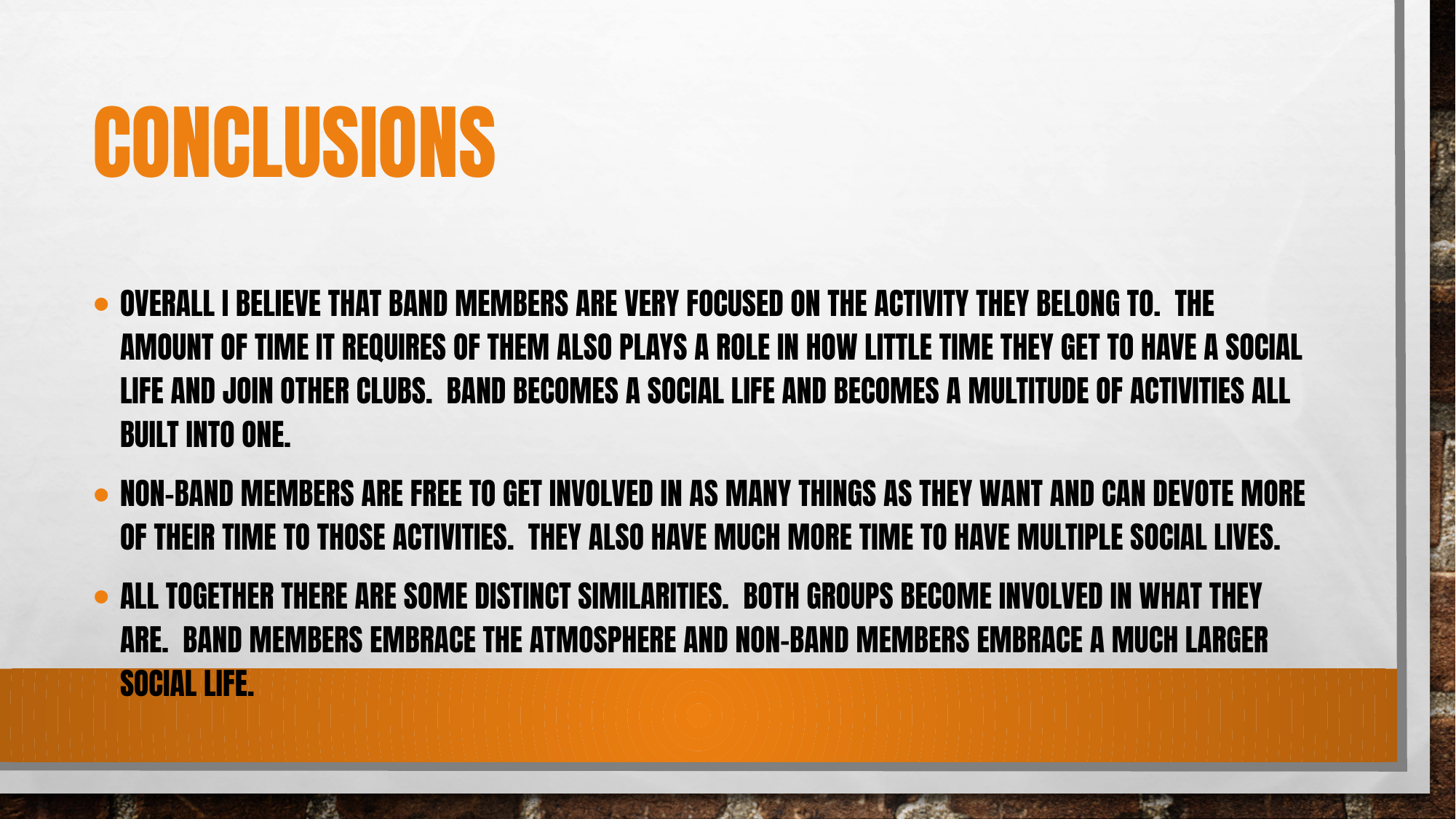

# conclusions
Overall I believe that band members are very focused on the activity they belong to.  The amount of time it requires of them also plays a role in how little time they get to have a social life and join other clubs.  Band becomes a social life and becomes a multitude of activities all built into one.
Non-Band members are free to get involved in as many things as they want and can devote more of their time to those activities.  They also have much more time to have multiple social lives.
All together there are some distinct similarities.  Both groups become involved in what they are.  Band members embrace the atmosphere and non-band members embrace a much larger social life.